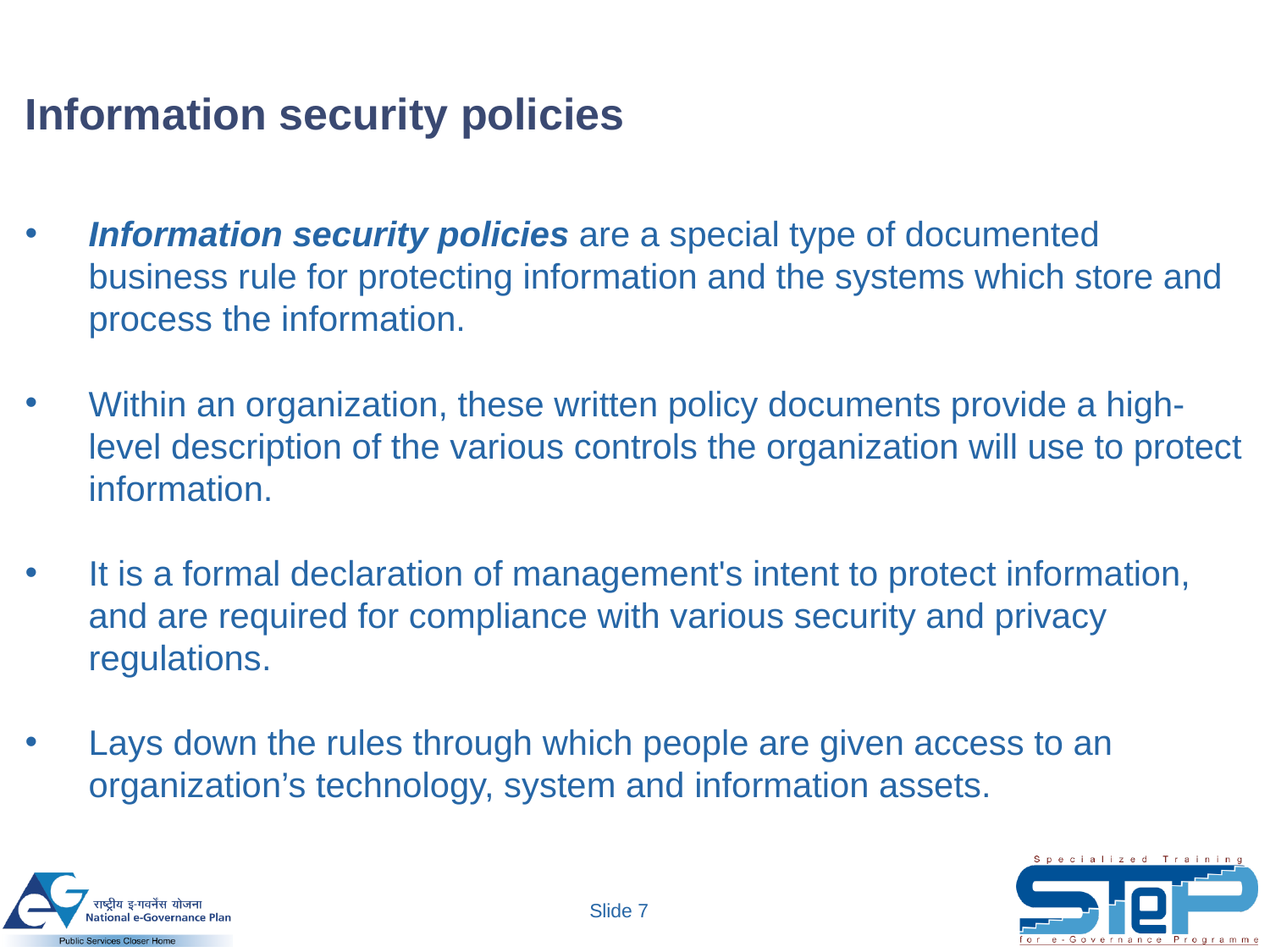

# Information security policies
Information security policies are a special type of documented business rule for protecting information and the systems which store and process the information.

Within an organization, these written policy documents provide a high-level description of the various controls the organization will use to protect information.

It is a formal declaration of management's intent to protect information, and are required for compliance with various security and privacy regulations.

Lays down the rules through which people are given access to an organization’s technology, system and information assets.